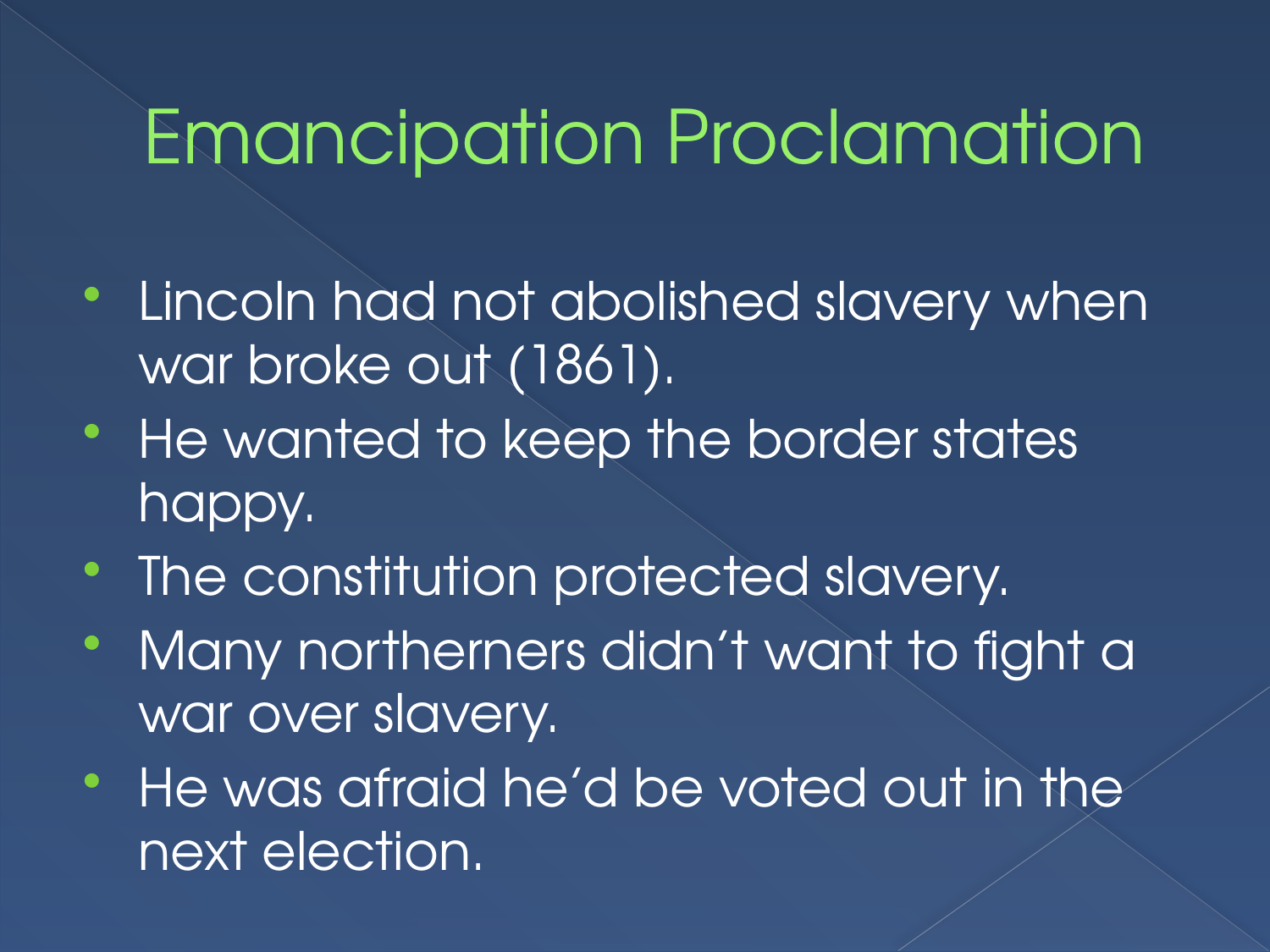

# Emancipation Proclamation
Lincoln had not abolished slavery when war broke out (1861).
He wanted to keep the border states happy.
The constitution protected slavery.
Many northerners didn’t want to fight a war over slavery.
He was afraid he’d be voted out in the next election.